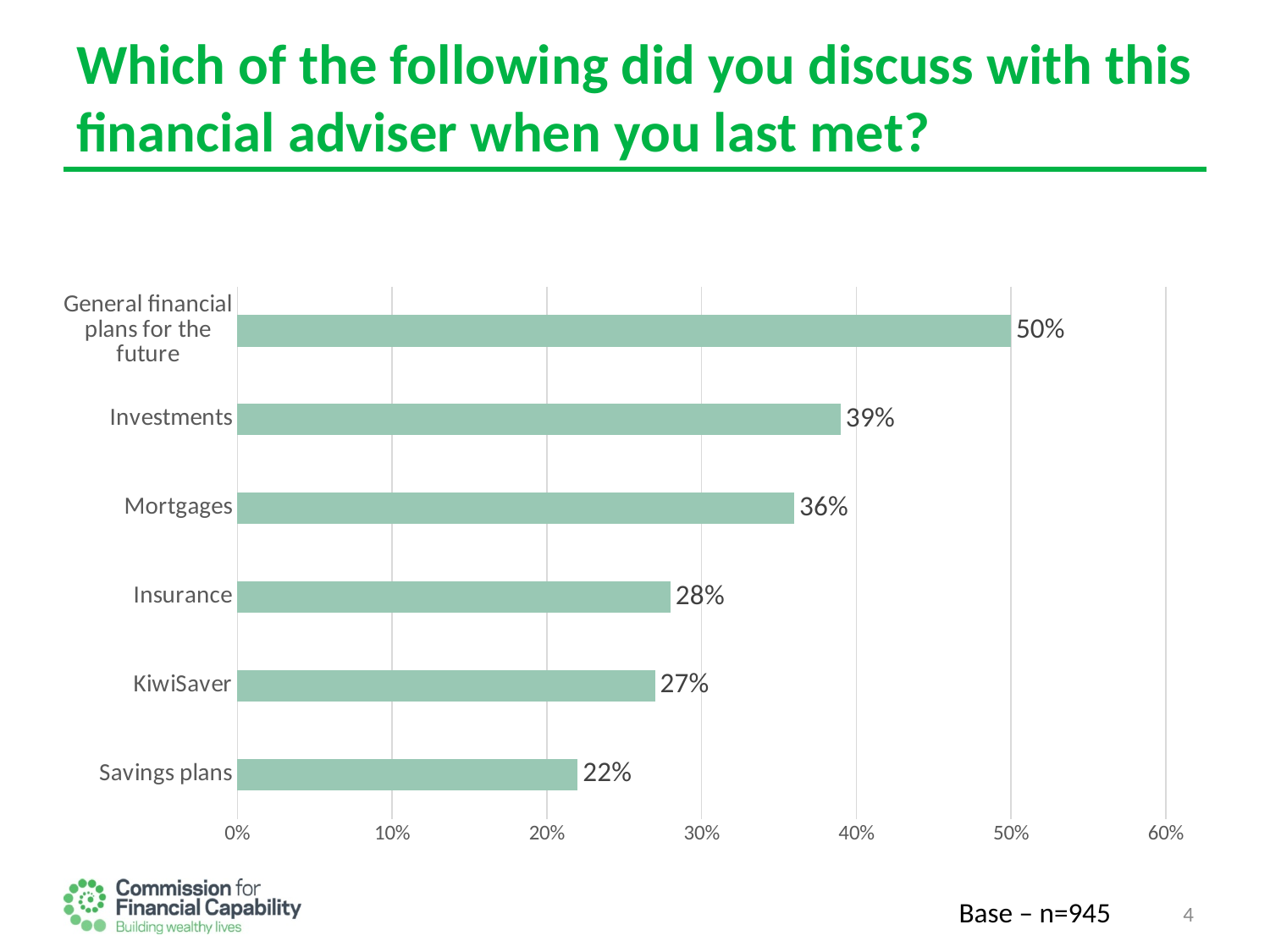

# Which of the following did you discuss with this financial adviser when you last met?

### Chart

| Category | Series 1 |
|---|---|
| Savings plans | 0.22 |
| KiwiSaver | 0.27 |
| Insurance | 0.28 |
| Mortgages | 0.36 |
| Investments | 0.39 |
| General financial plans for the future | 0.5 |
4
Base – n=945